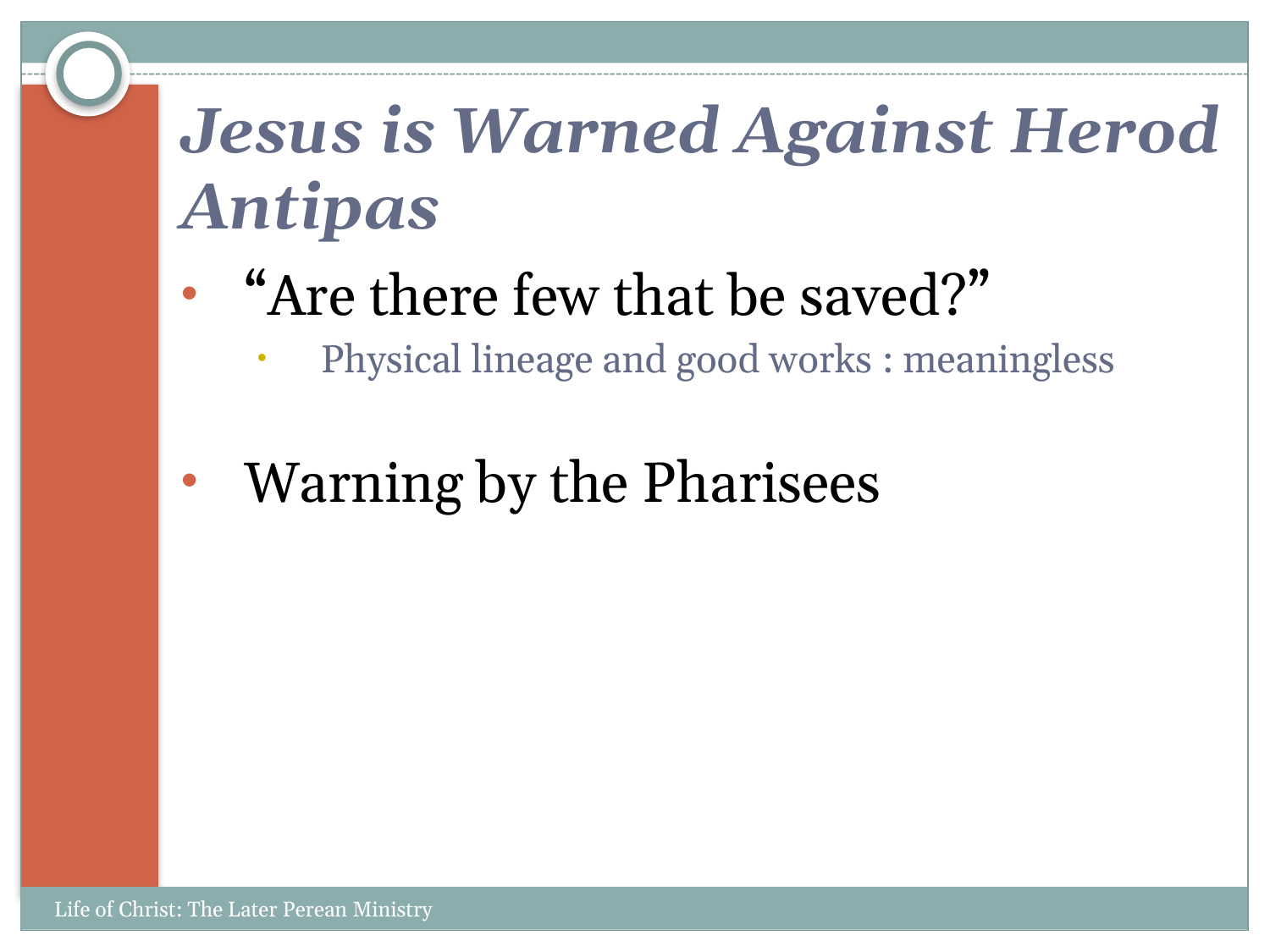

# Jesus is Warned Against Herod Antipas
“Are there few that be saved?”
Physical lineage and good works : meaningless

Warning by the Pharisees

Life of Christ: The Later Perean Ministry